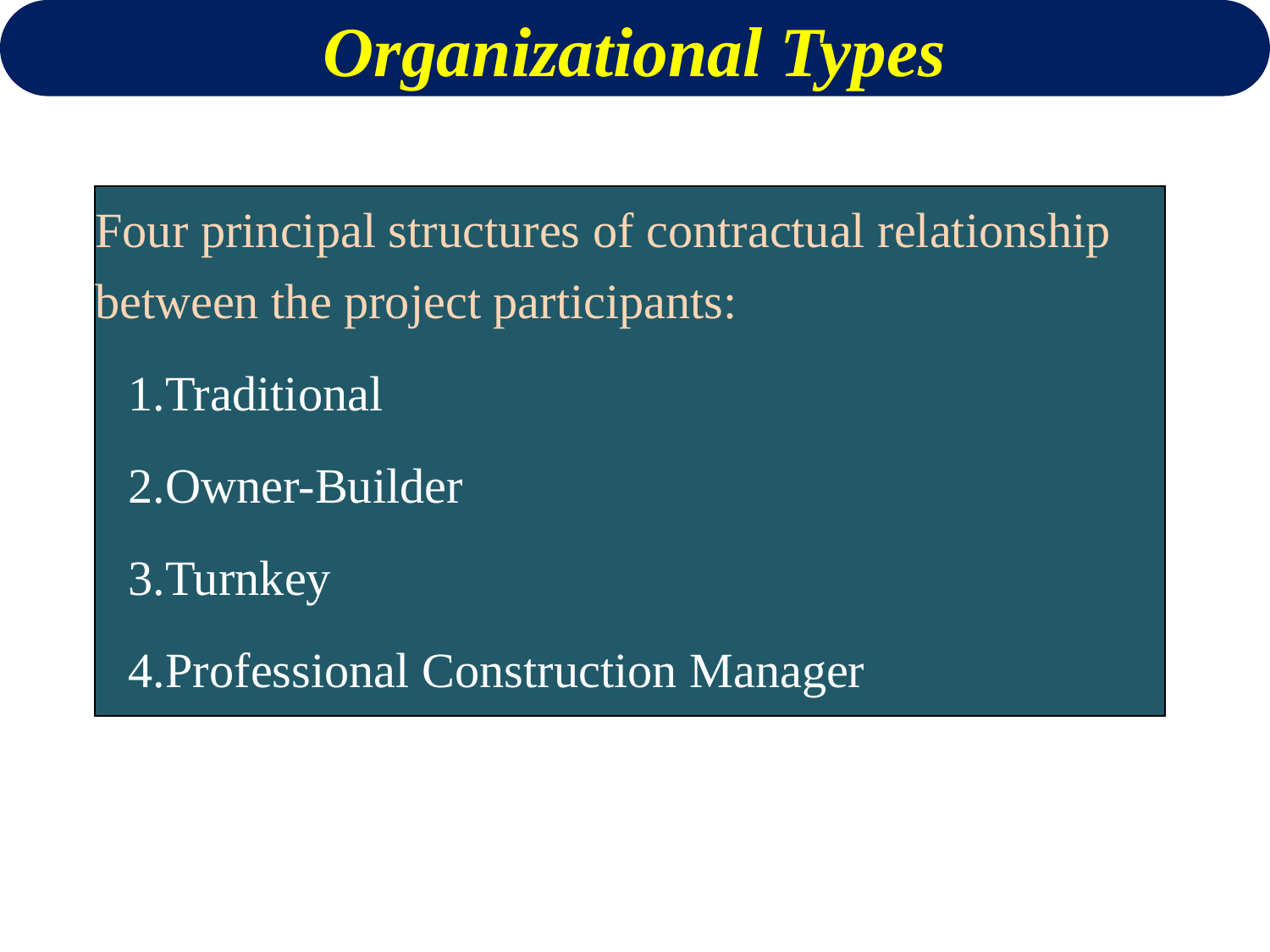

Organizational Types
Four principal structures of contractual relationship between the project participants:
Traditional
Owner-Builder
Turnkey
Professional Construction Manager